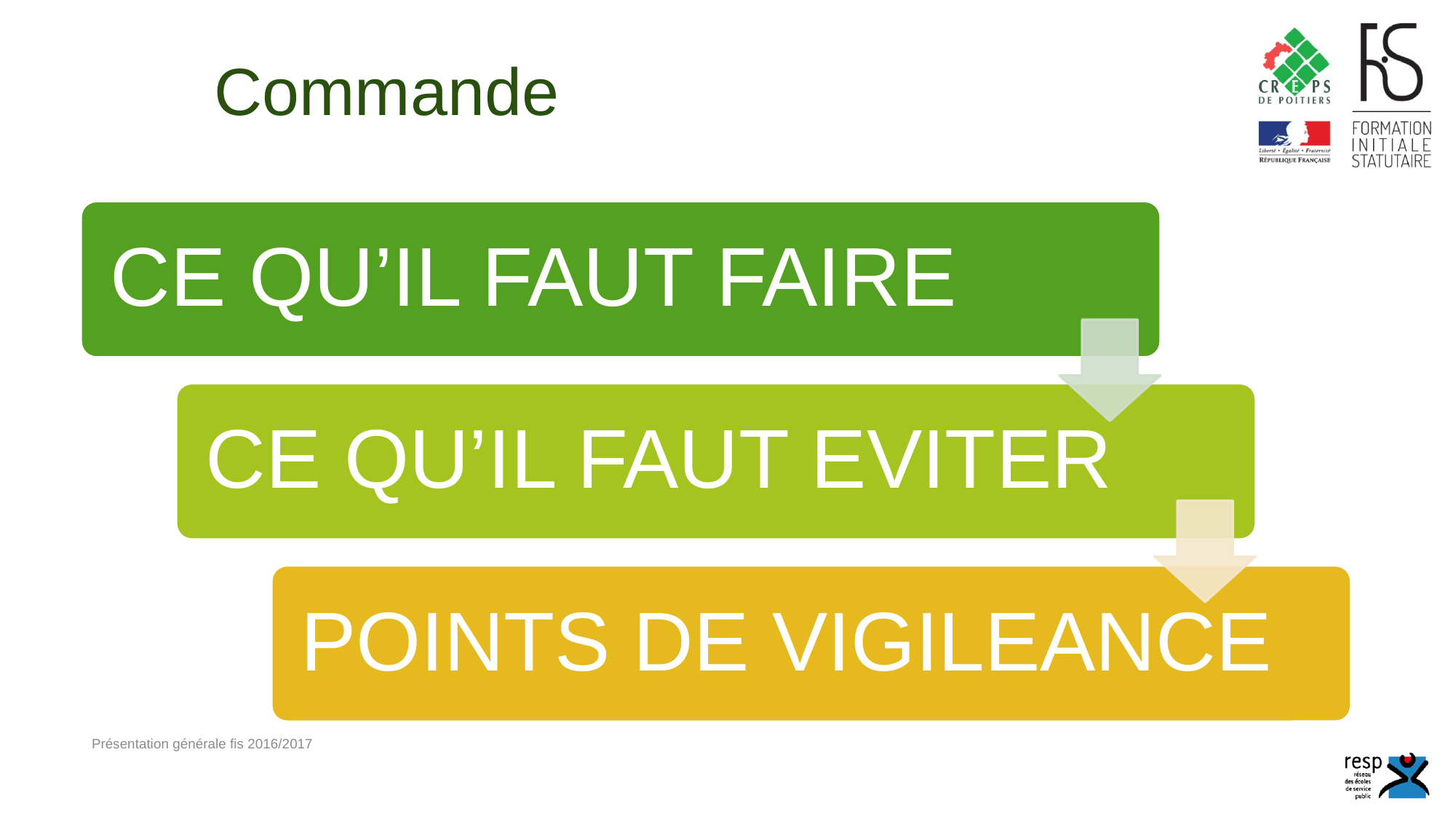

# Commande
CE QU’IL FAUT FAIRE
CE QU’IL FAUT EVITER
POINTS DE VIGILEANCE

Présentation générale fis 2016/2017